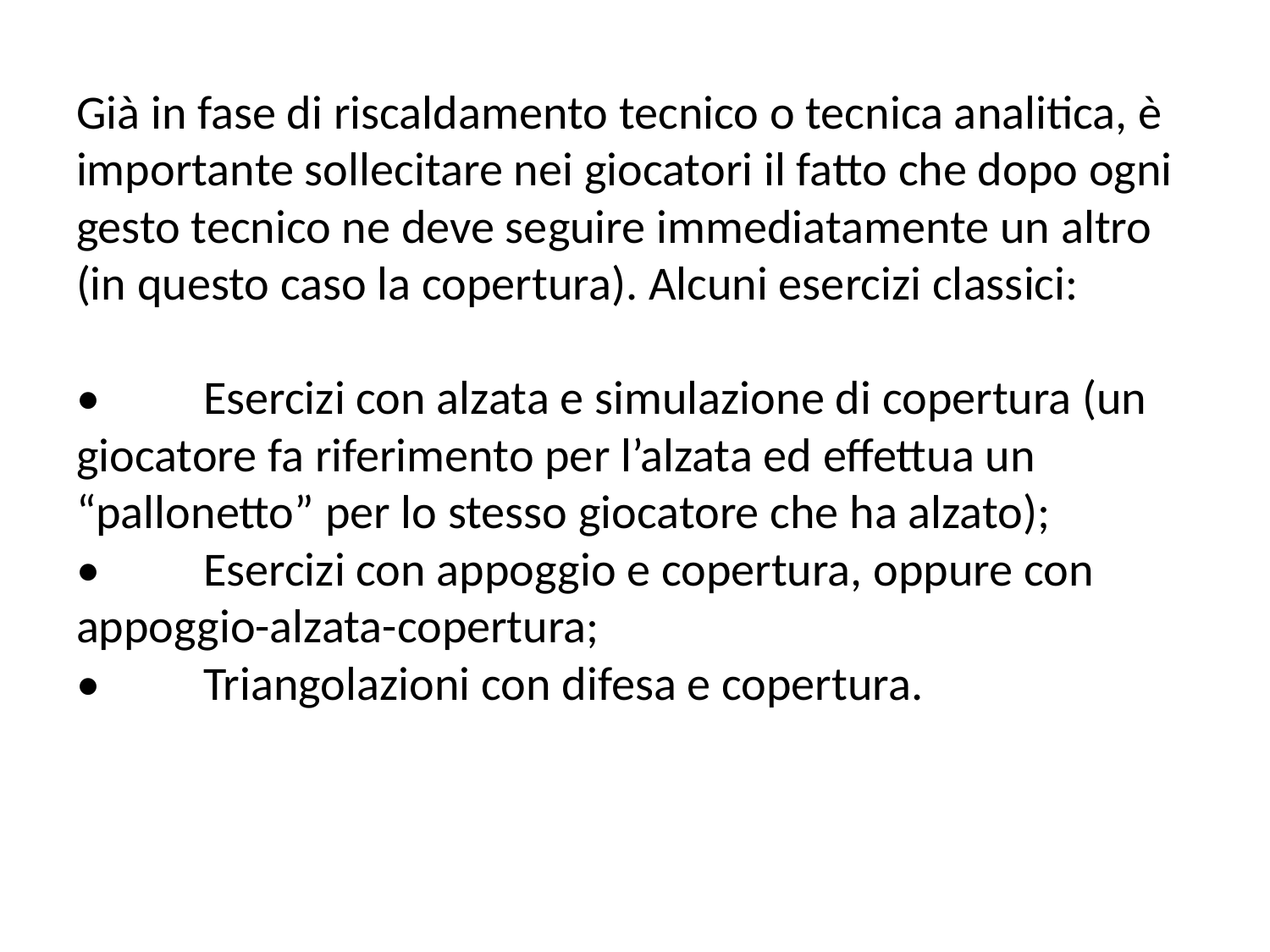

# Già in fase di riscaldamento tecnico o tecnica analitica, è importante sollecitare nei giocatori il fatto che dopo ogni gesto tecnico ne deve seguire immediatamente un altro (in questo caso la copertura). Alcuni esercizi classici: •	Esercizi con alzata e simulazione di copertura (un giocatore fa riferimento per l’alzata ed effettua un “pallonetto” per lo stesso giocatore che ha alzato); •	Esercizi con appoggio e copertura, oppure con appoggio-alzata-copertura; •	Triangolazioni con difesa e copertura.